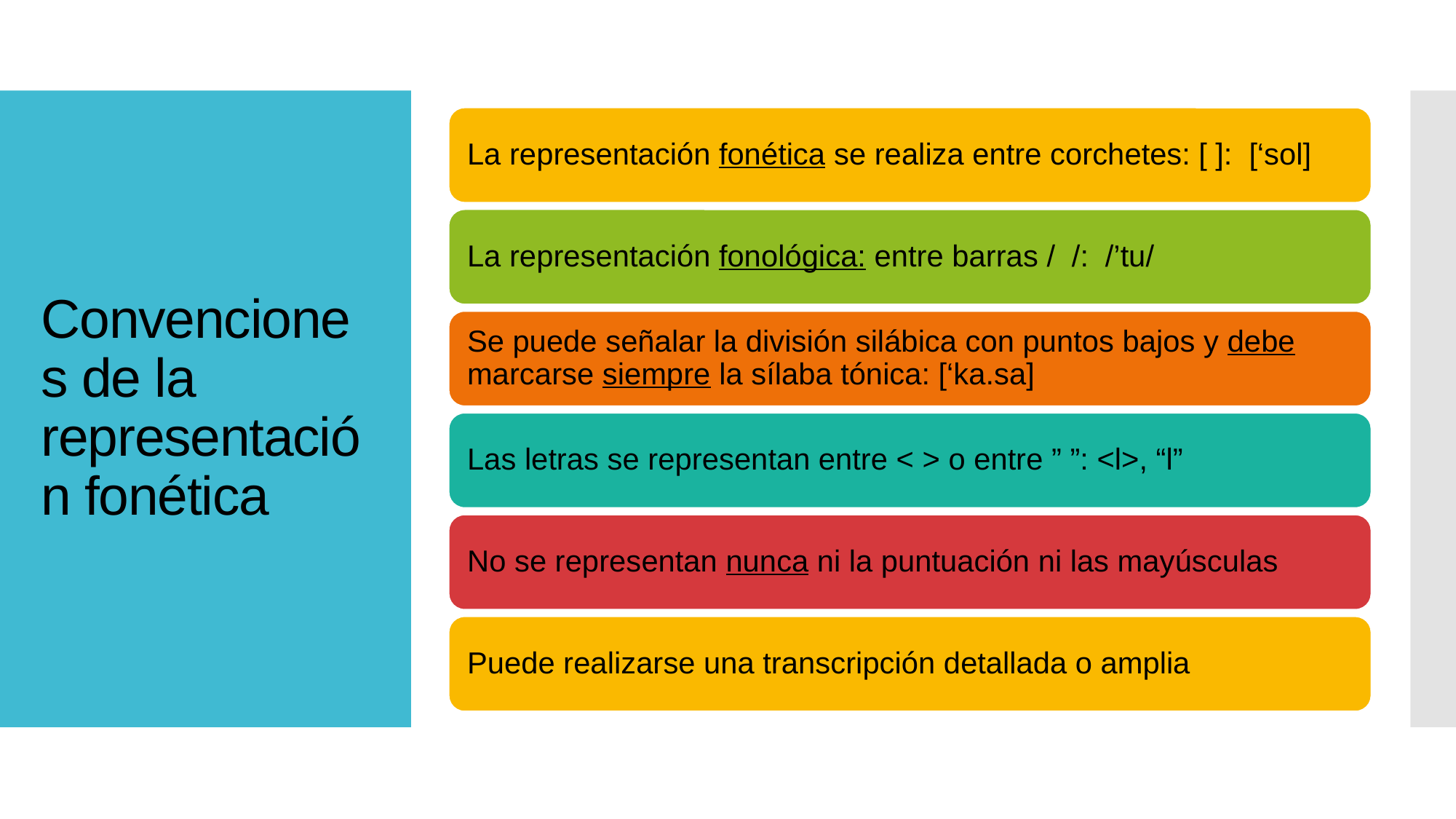

La representación fonética se realiza entre corchetes: [ ]:  [‘sol]
La representación fonológica: entre barras /  /:  /’tu/
Se puede señalar la división silábica con puntos bajos y debe marcarse siempre la sílaba tónica: [‘ka.sa]
Las letras se representan entre < > o entre ” ”: <l>, “l”
No se representan nunca ni la puntuación ni las mayúsculas
Puede realizarse una transcripción detallada o amplia
# Convenciones de la representación fonética